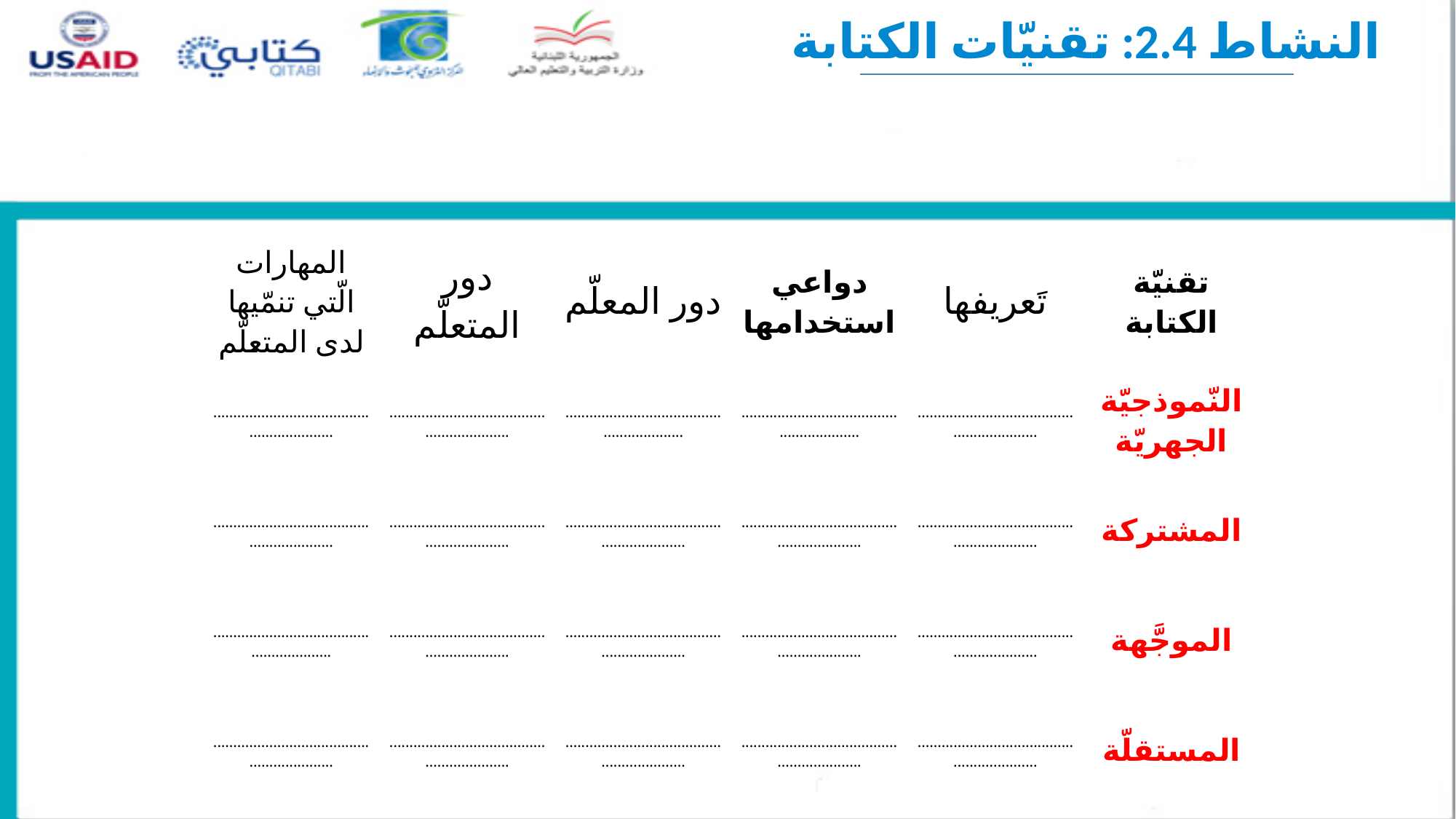

النشاط 2.4: تقنيّات الكتابة
| المهارات الّتي تنمّيها لدى المتعلّم | دور المتعلّم | دور المعلّم | دواعي استخدامها | تَعريفها | تقنيّة الكتابة |
| --- | --- | --- | --- | --- | --- |
| ............................................................ | ............................................................ | ........................................................... | ........................................................... | ............................................................ | النّموذجيّة الجهريّة |
| ............................................................ | ............................................................ | ............................................................ | ............................................................ | ............................................................ | المشتركة |
| ........................................................... | ............................................................ | ............................................................ | ............................................................ | ............................................................ | الموجَّهة |
| ............................................................ | ............................................................ | ............................................................ | ............................................................ | ............................................................ | المستقلّة |